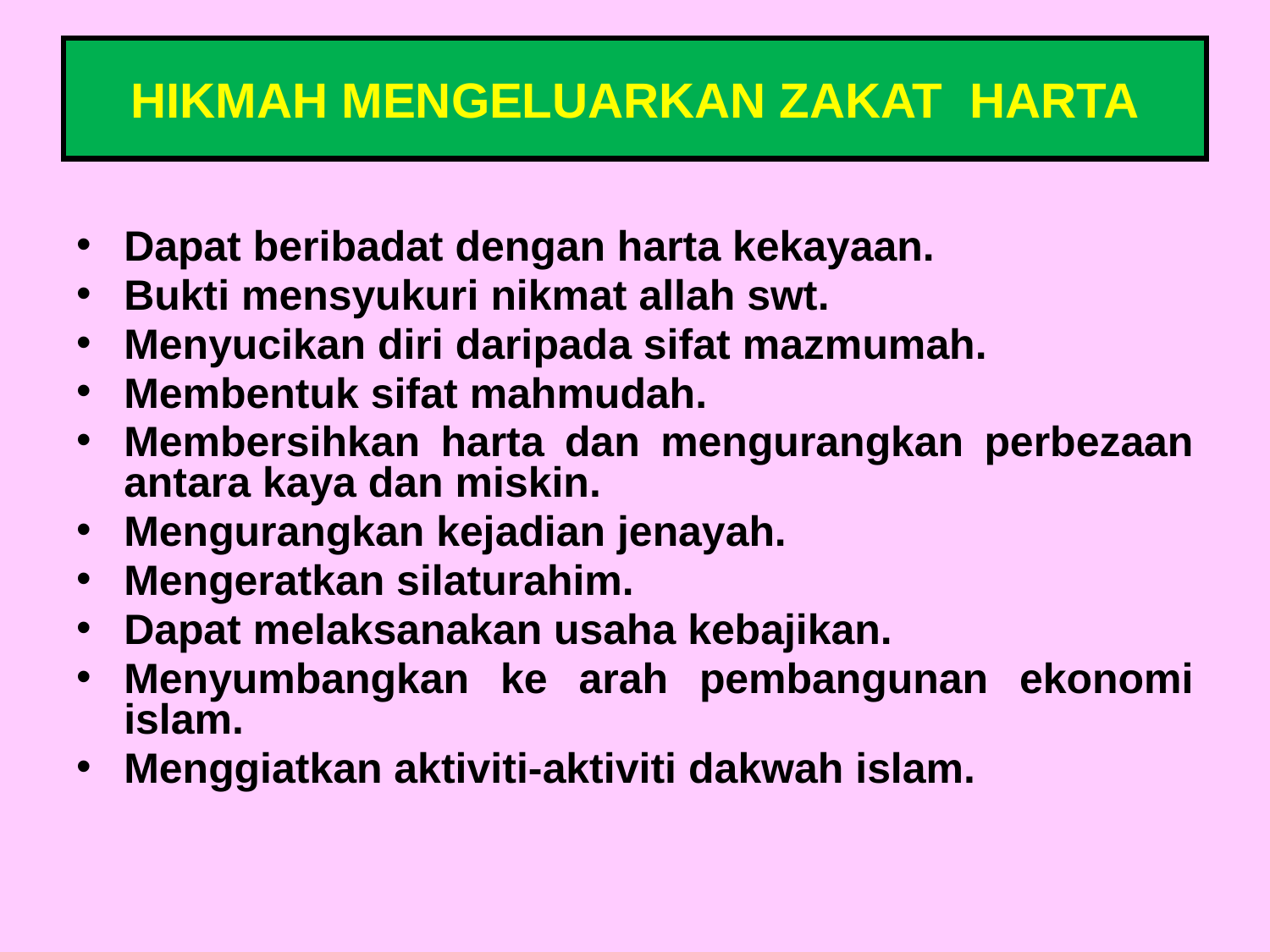

HIKMAH MENGELUARKAN ZAKAT  HARTA
Dapat beribadat dengan harta kekayaan.
Bukti mensyukuri nikmat allah swt.
Menyucikan diri daripada sifat mazmumah.
Membentuk sifat mahmudah.
Membersihkan harta dan mengurangkan perbezaan antara kaya dan miskin.
Mengurangkan kejadian jenayah.
Mengeratkan silaturahim.
Dapat melaksanakan usaha kebajikan.
Menyumbangkan ke arah pembangunan ekonomi islam.
Menggiatkan aktiviti-aktiviti dakwah islam.